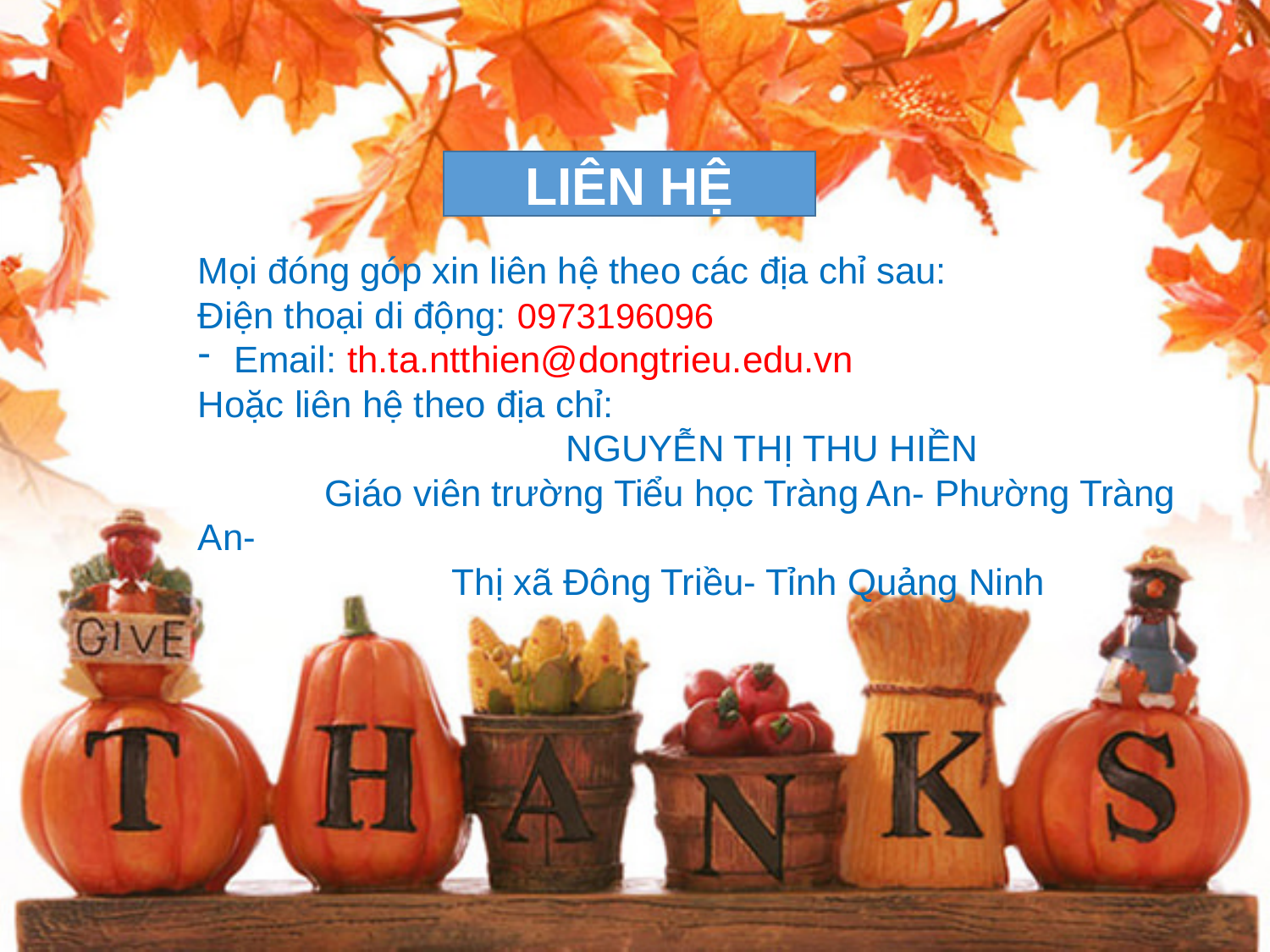

LIÊN HỆ
Mọi đóng góp xin liên hệ theo các địa chỉ sau:
Điện thoại di động: 0973196096
Email: th.ta.ntthien@dongtrieu.edu.vn
Hoặc liên hệ theo địa chỉ:
		           NGUYỄN THỊ THU HIỀN
	Giáo viên trường Tiểu học Tràng An- Phường Tràng An-
		Thị xã Đông Triều- Tỉnh Quảng Ninh